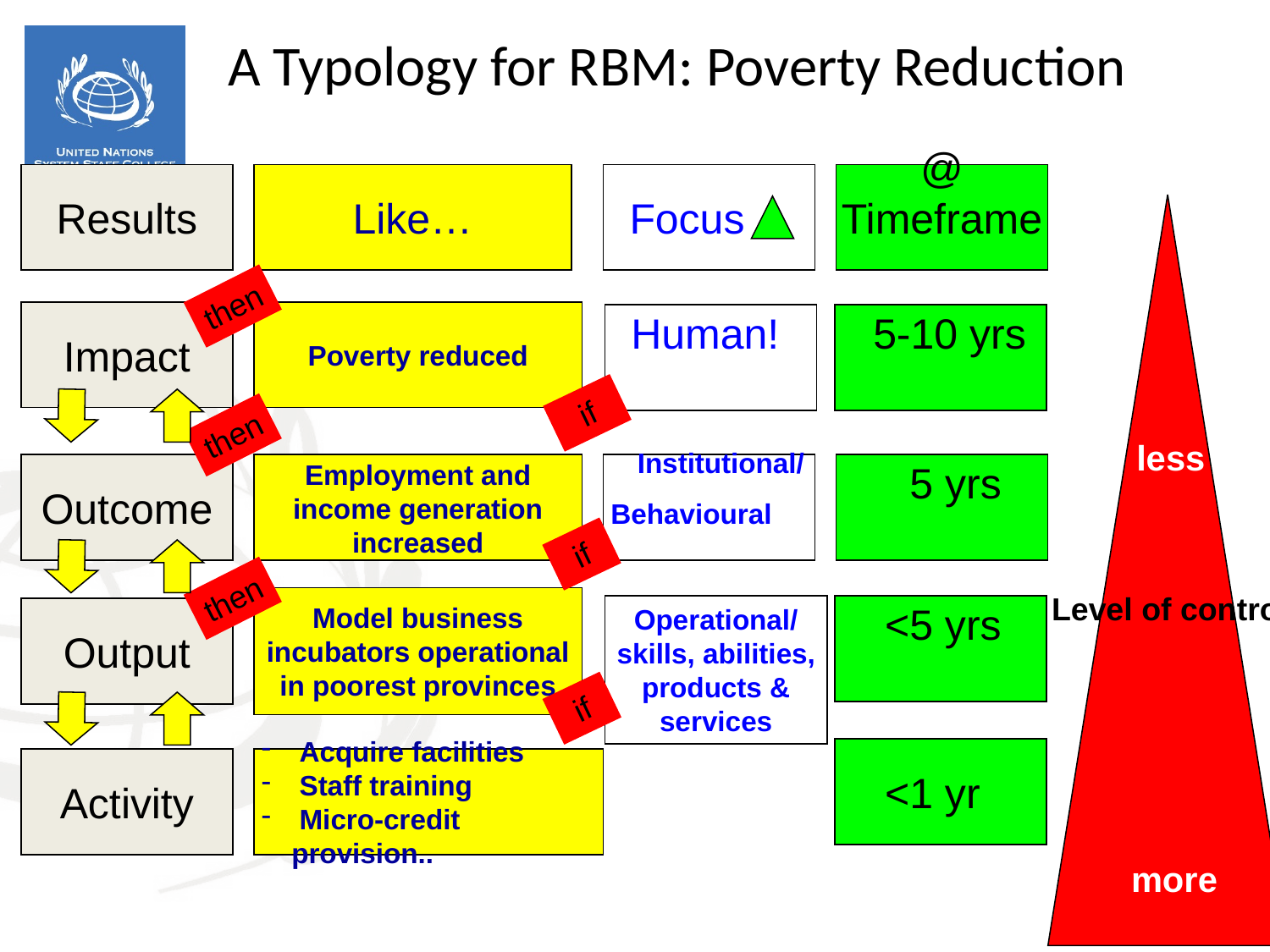

A Typology for RBM: Poverty Reduction
Results
Like…
  Focus
@
Timeframe

more

then
National priorities/ nMDGs
Human rights realized
Impact
Poverty reduced

  Human!
   5-10 yrs
if

then

less
A good bet!
Performance improved
Outcome
Employment and income generation increased
  Institutional/ Behavioural
      5 yrs
Collective Account-ability
if

Capacity gaps closed

Promises
then
Level of control
Model business incubators operational in poorest provinces
Operational/ skills, abilities, products & services
    <5 yrs
Output
if

    <1 yr
Activity
 Acquire facilities
 Staff training
 Micro-credit provision..
less
more